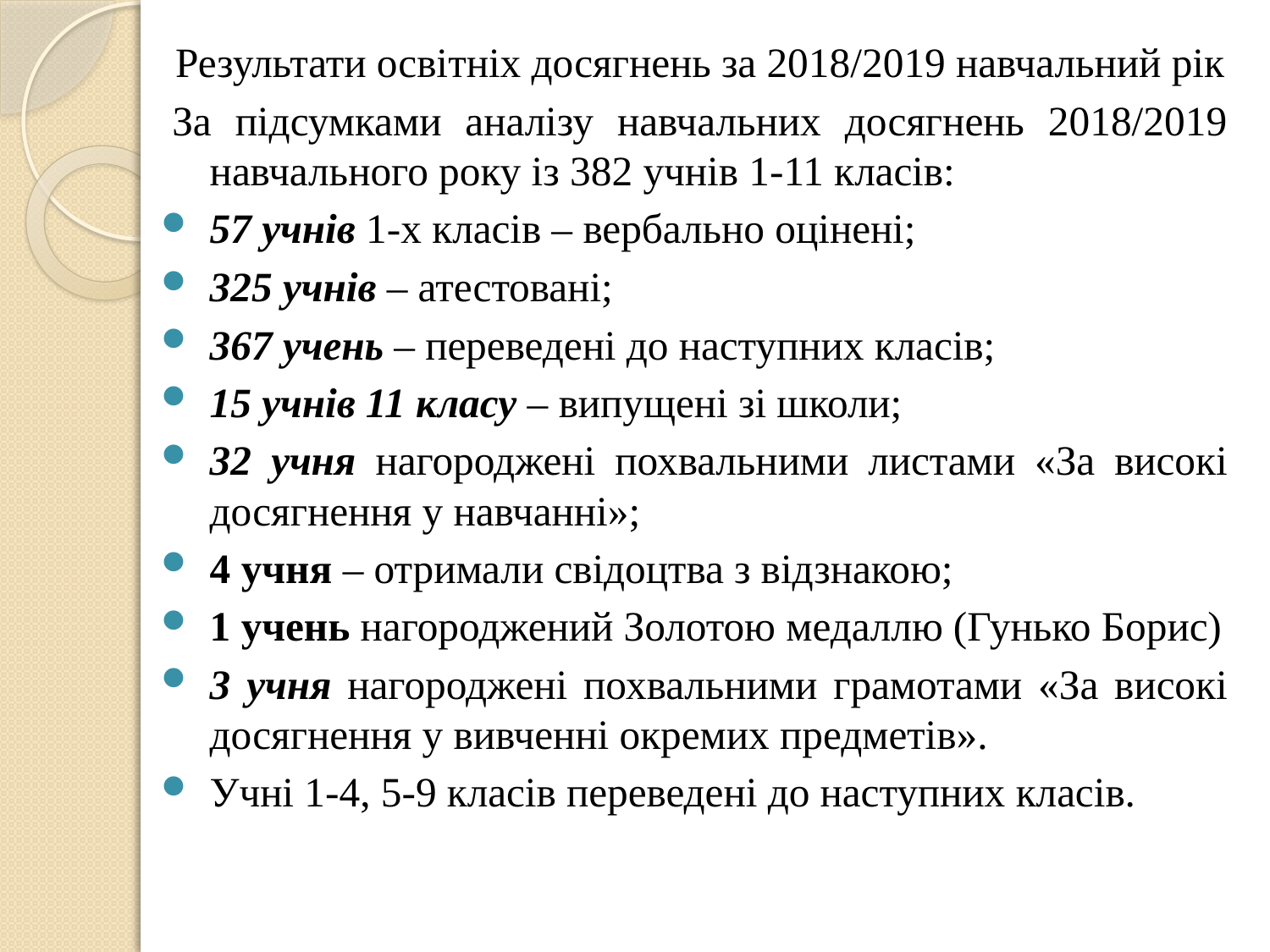

Результати освітніх досягнень за 2018/2019 навчальний рік
За підсумками аналізу навчальних досягнень 2018/2019 навчального року із 382 учнів 1-11 класів:
57 учнів 1-х класів – вербально оцінені;
325 учнів – атестовані;
367 учень – переведені до наступних класів;
15 учнів 11 класу – випущені зі школи;
32 учня нагороджені похвальними листами «За високі досягнення у навчанні»;
4 учня – отримали свідоцтва з відзнакою;
1 учень нагороджений Золотою медаллю (Гунько Борис)
3 учня нагороджені похвальними грамотами «За високі досягнення у вивченні окремих предметів».
Учні 1-4, 5-9 класів переведені до наступних класів.